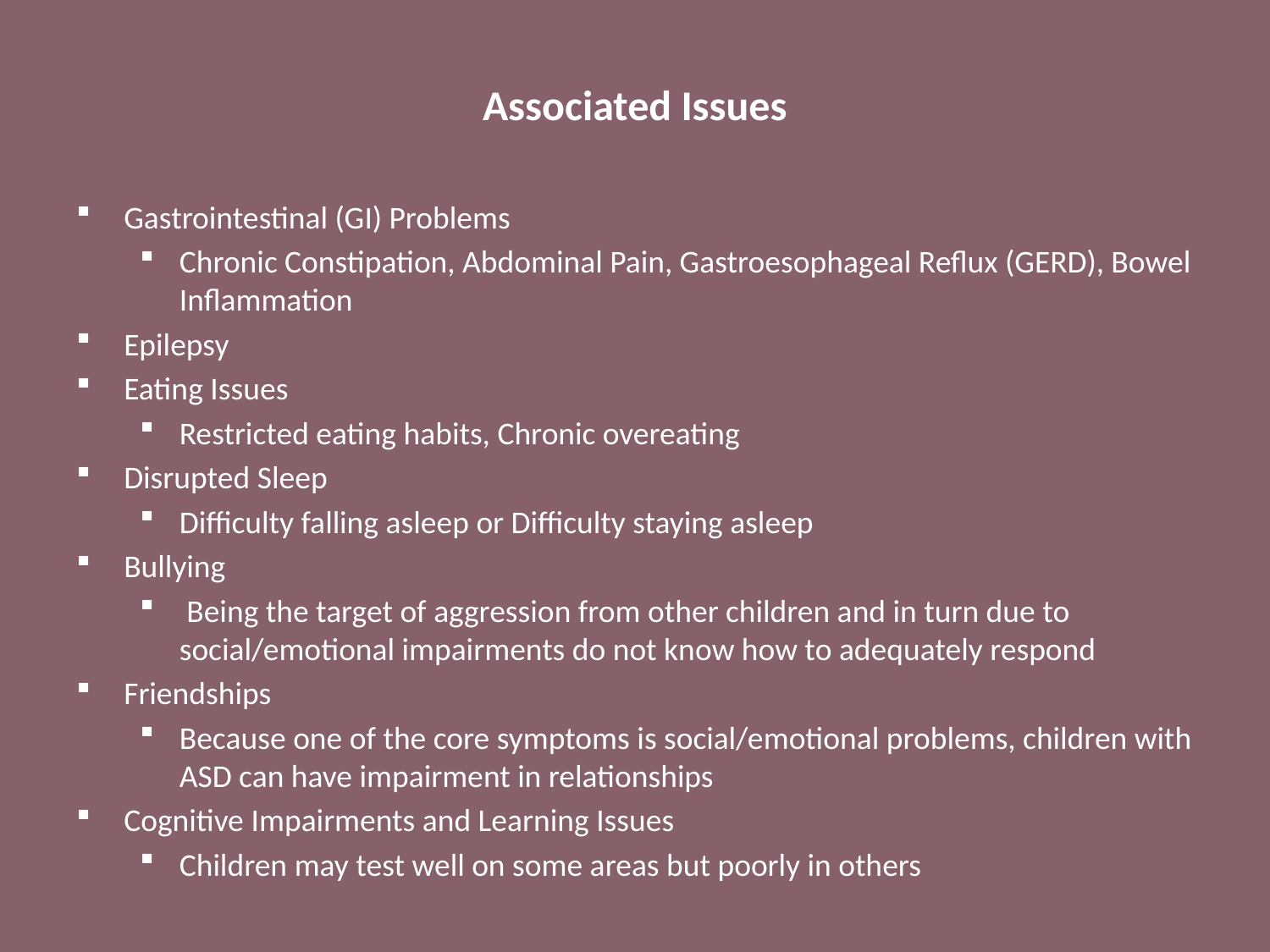

# Associated Issues
Gastrointestinal (GI) Problems
Chronic Constipation, Abdominal Pain, Gastroesophageal Reflux (GERD), Bowel Inflammation
Epilepsy
Eating Issues
Restricted eating habits, Chronic overeating
Disrupted Sleep
Difficulty falling asleep or Difficulty staying asleep
Bullying
 Being the target of aggression from other children and in turn due to social/emotional impairments do not know how to adequately respond
Friendships
Because one of the core symptoms is social/emotional problems, children with ASD can have impairment in relationships
Cognitive Impairments and Learning Issues
Children may test well on some areas but poorly in others